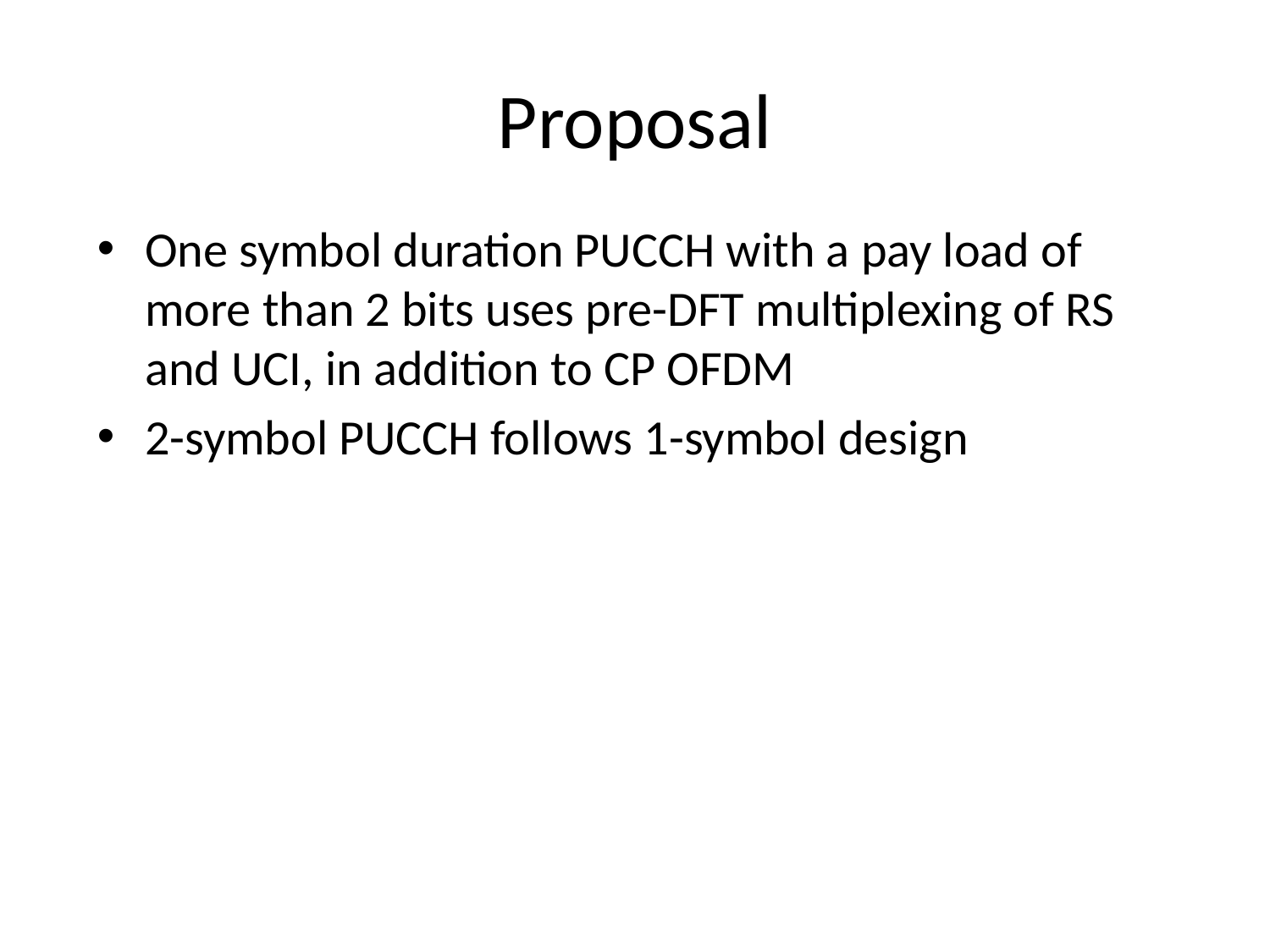

# Proposal
One symbol duration PUCCH with a pay load of more than 2 bits uses pre-DFT multiplexing of RS and UCI, in addition to CP OFDM
2-symbol PUCCH follows 1-symbol design